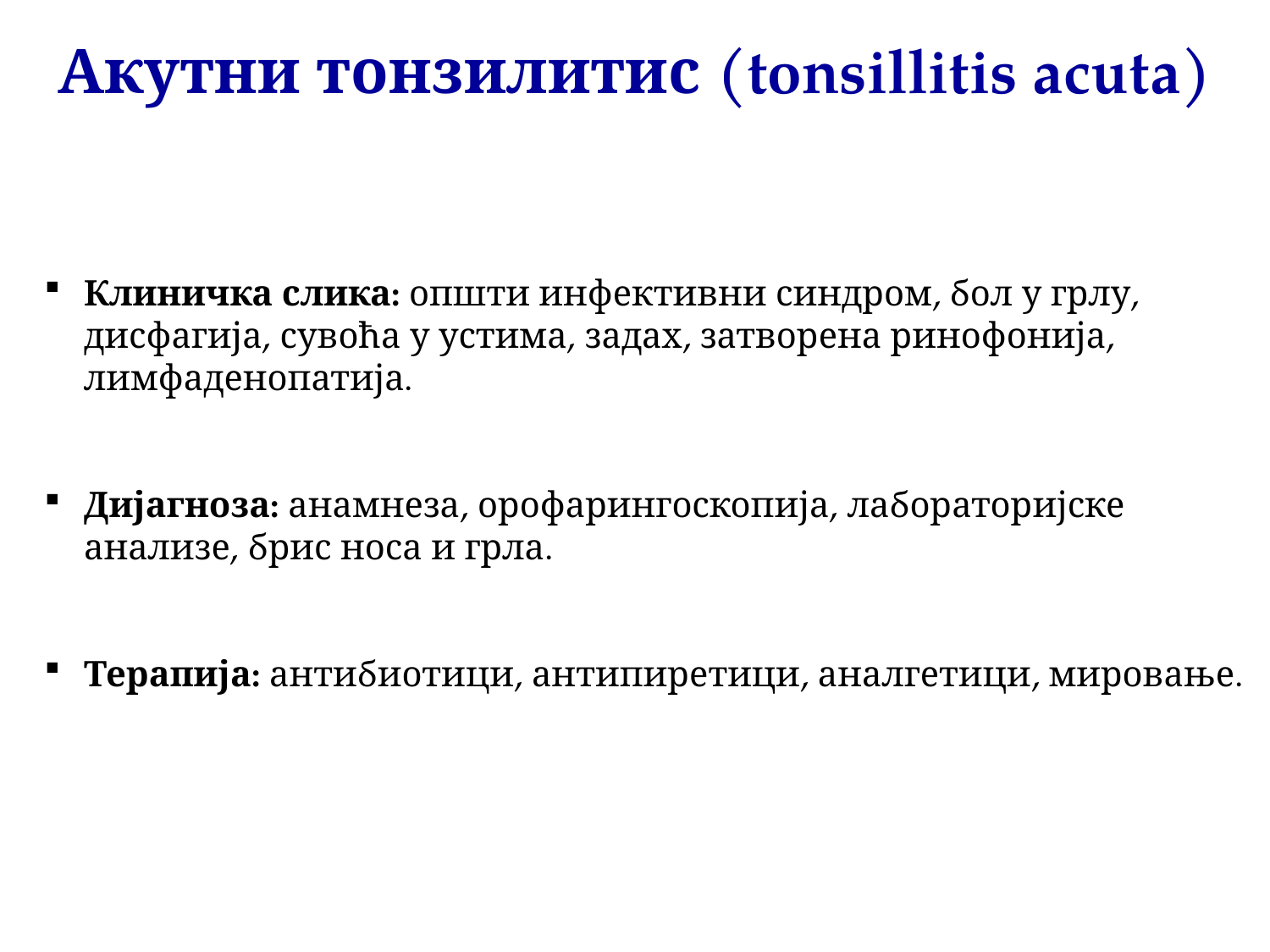

Акутни тонзилитис (tonsillitis acuta)

Клиничка слика: општи инфективни синдром, бол у грлу, дисфагија, сувоћа у устима, задах, затворена ринофонија, лимфаденопатија.

Дијагноза: анамнеза, орофарингоскопија, лабораторијске анализе, брис носа и грла.

Терапија: антибиотици, антипиретици, аналгетици, мировање.